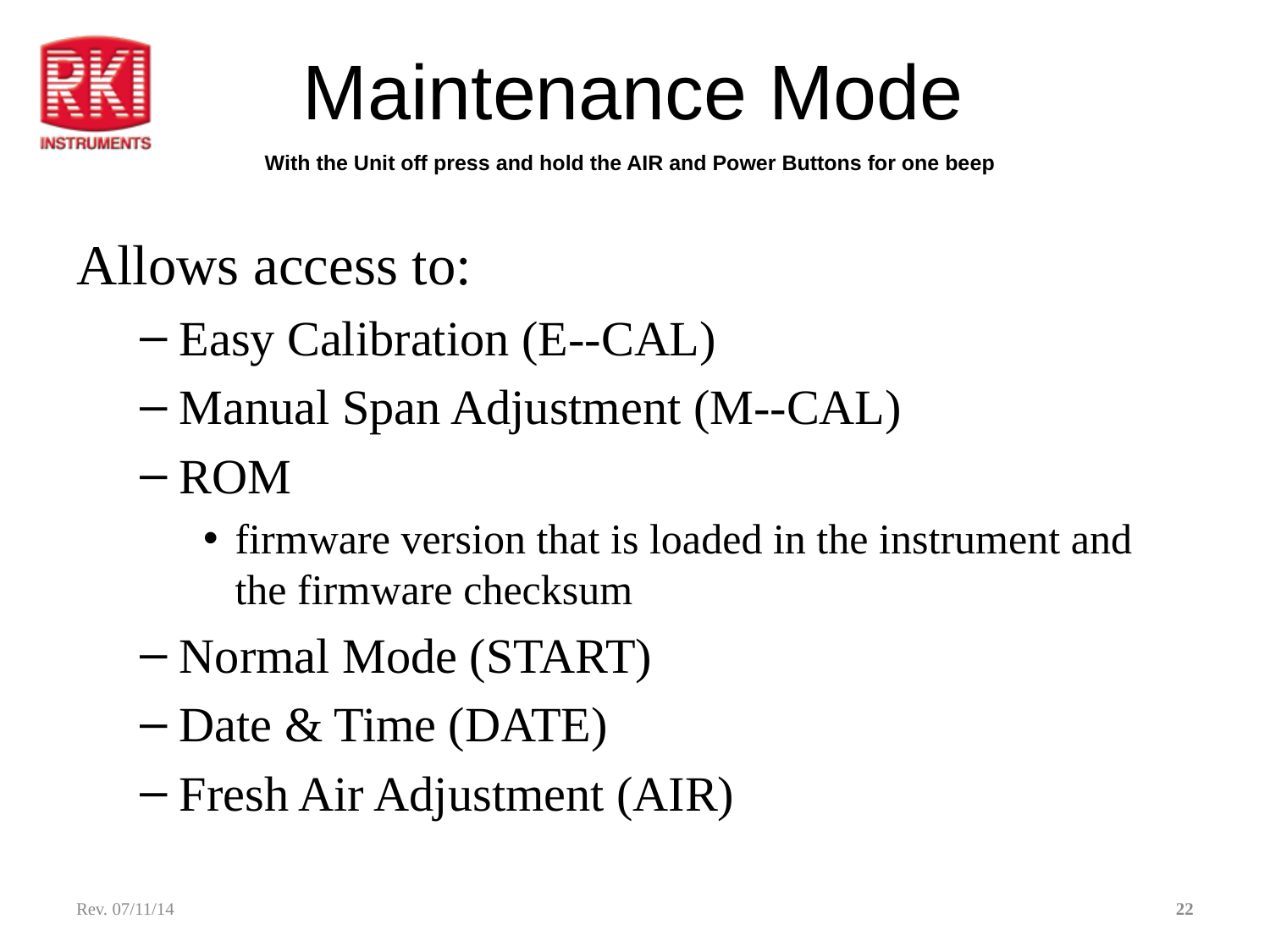

# Maintenance Mode
With the Unit off press and hold the AIR and Power Buttons for one beep
Allows access to:
Easy Calibration (E--CAL)
Manual Span Adjustment (M--CAL)
ROM
firmware version that is loaded in the instrument and the firmware checksum
Normal Mode (START)
Date & Time (DATE)
Fresh Air Adjustment (AIR)
Rev. 07/11/14
22